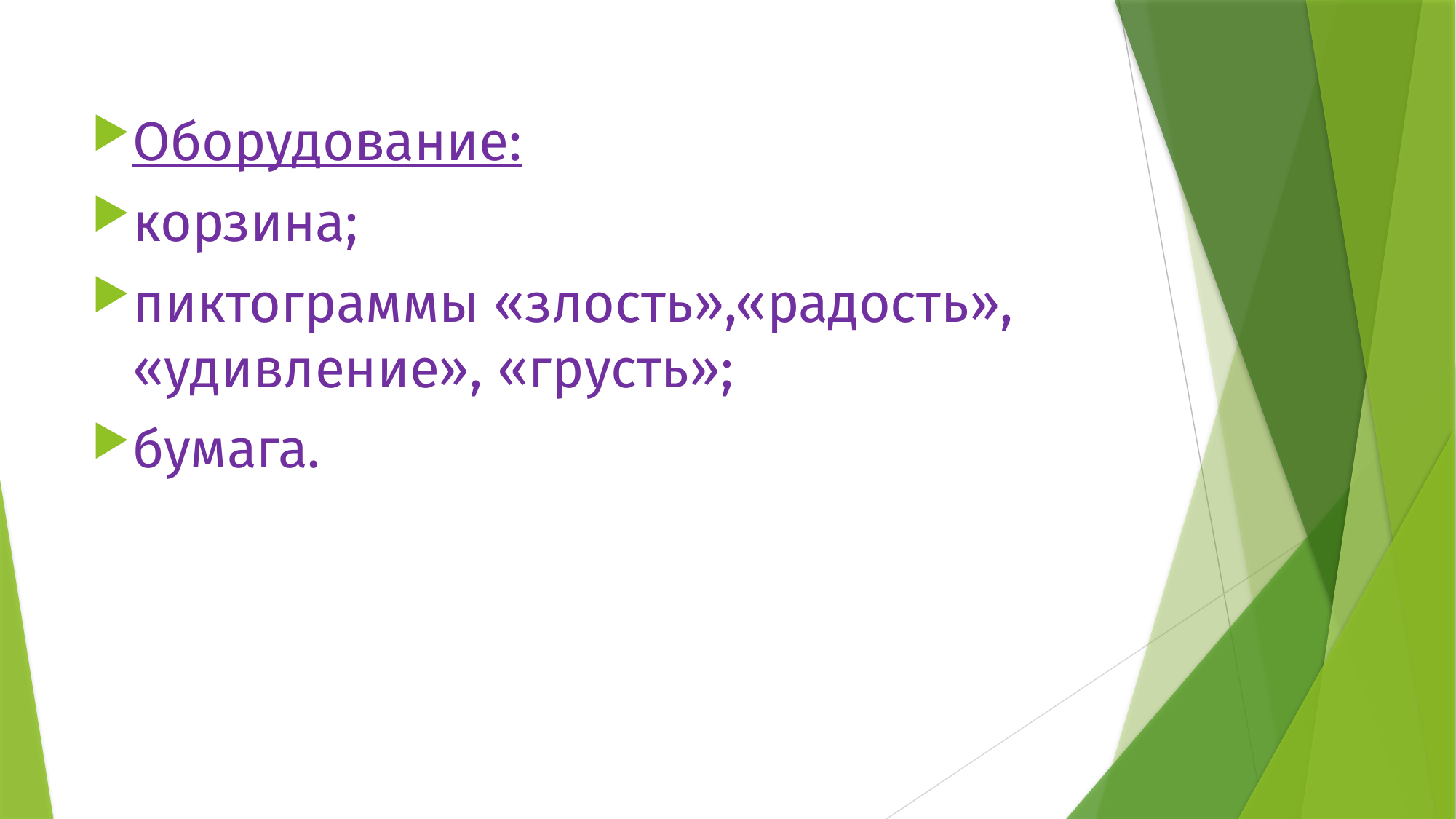

#
Оборудование:
корзина;
пиктограммы «злость»,«радость», «удивление», «грусть»;
бумага.